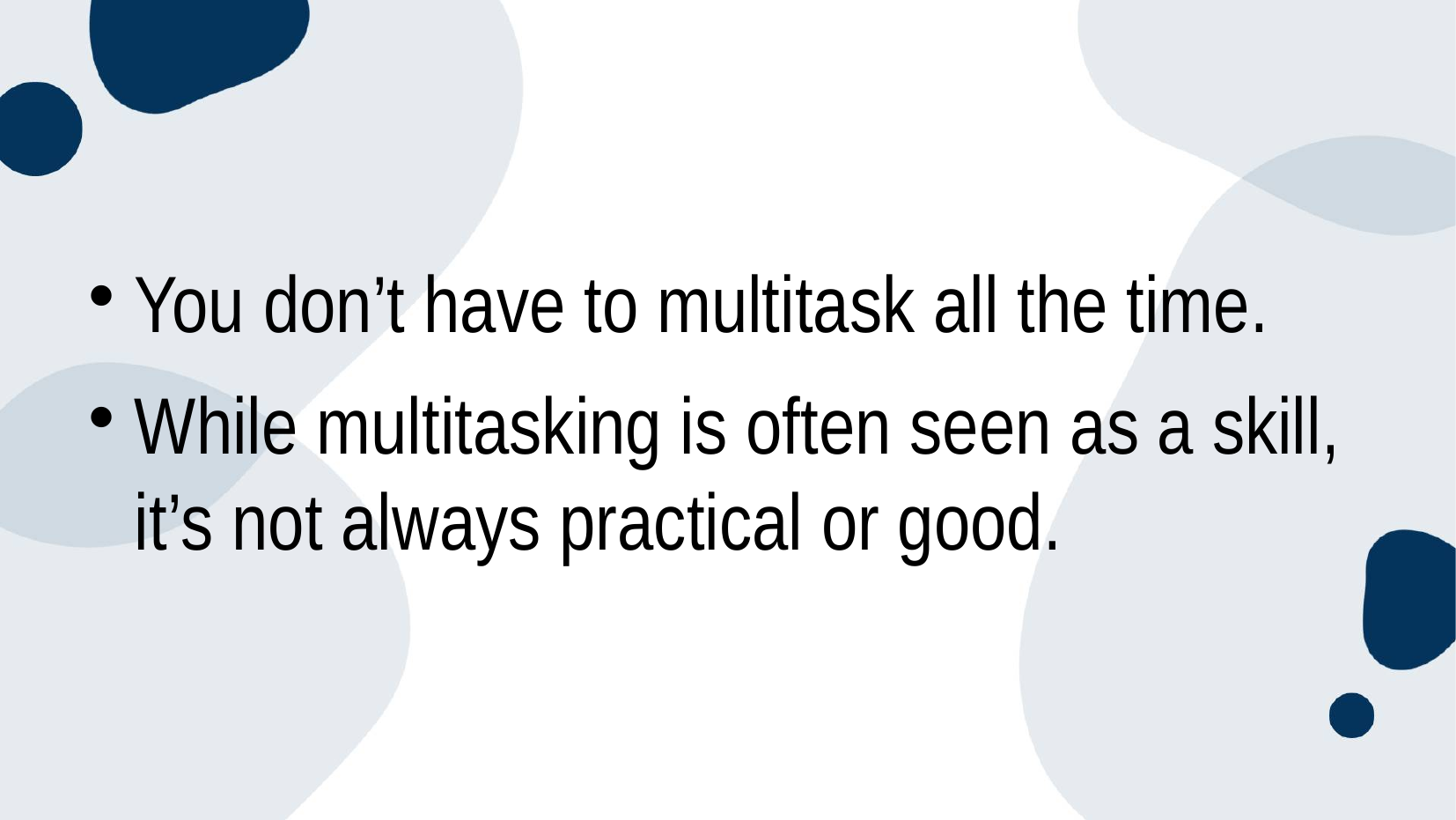

You don’t have to multitask all the time.
While multitasking is often seen as a skill, it’s not always practical or good.